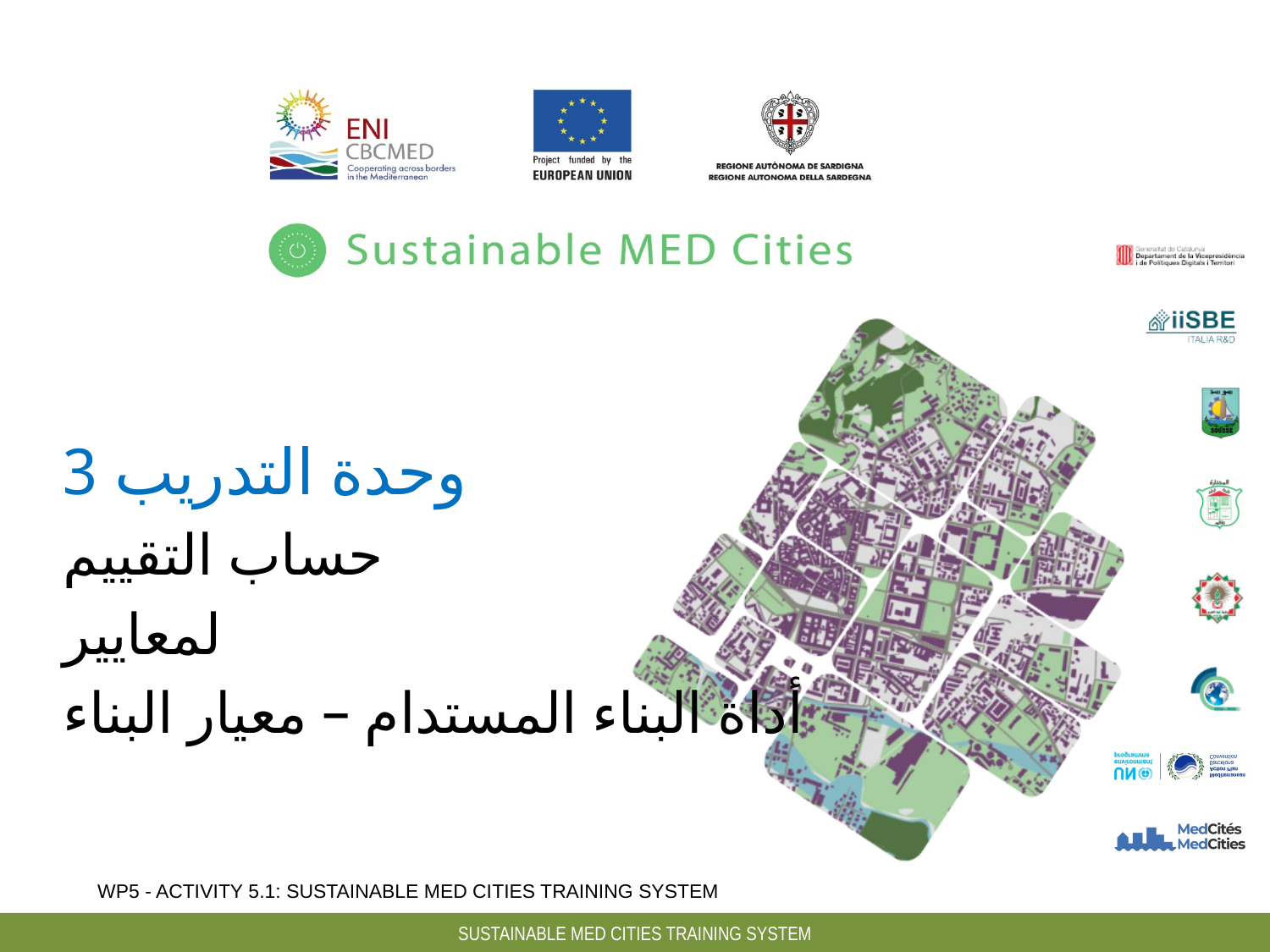

وحدة التدريب 3
حساب التقييم
لمعايير
أداة البناء المستدام – معيار البناء